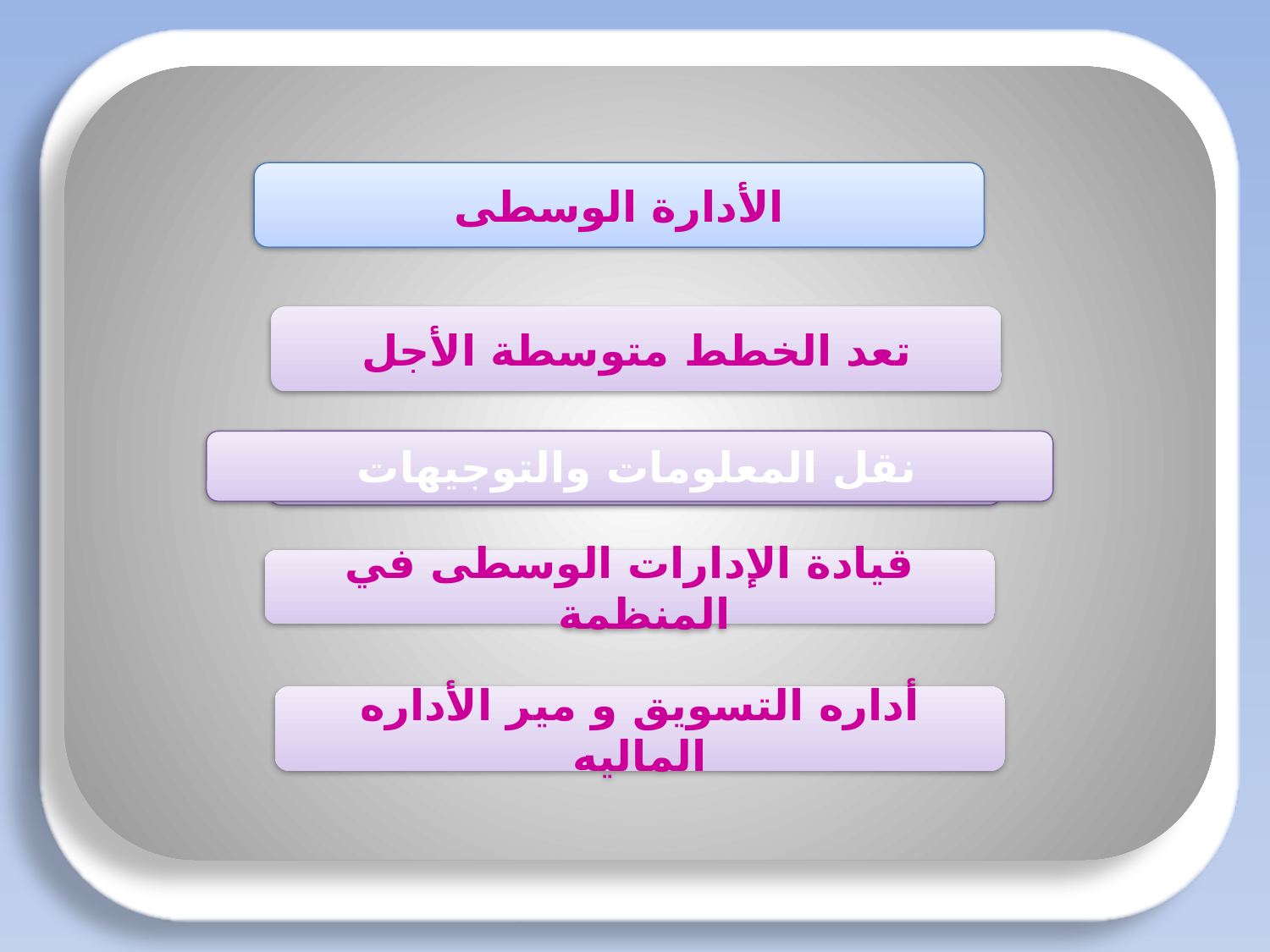

الأدارة الوسطى
#
تعد الخطط متوسطة الأجل
نقل المعلومات والتوجيهات

قيادة الإدارات الوسطى في المنظمة
أداره التسويق و مير الأداره الماليه